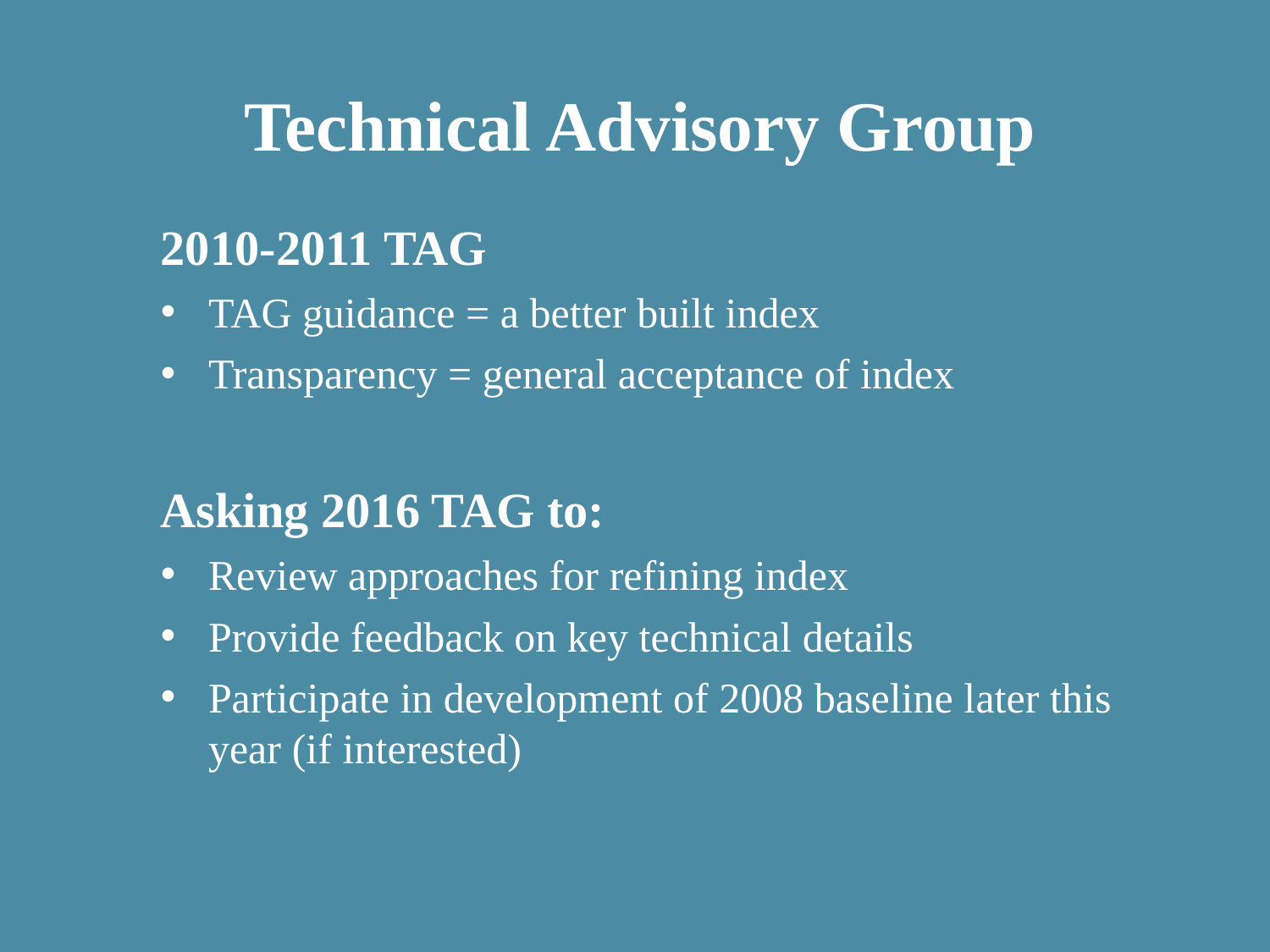

Technical Advisory Group

2010-2011 TAG
TAG guidance = a better built index
Transparency = general acceptance of index

Asking 2016 TAG to:
Review approaches for refining index
Provide feedback on key technical details
Participate in development of 2008 baseline later this year (if interested)